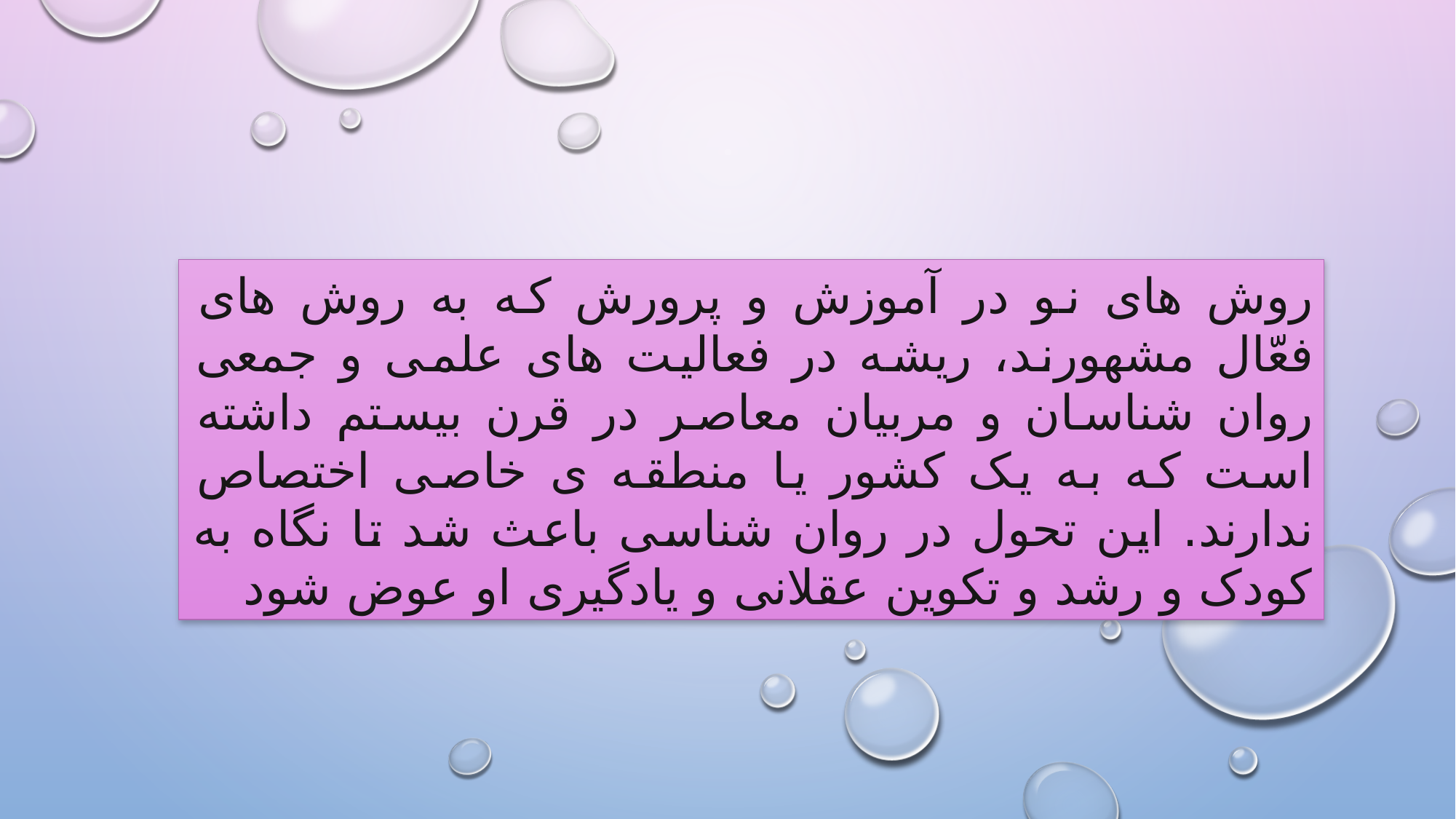

روش های نو در آموزش و پرورش که به روش های فعّال مشهورند، ريشه در فعاليت های علمی و جمعی روان شناسان و مربيان معاصر در قرن بيستم داشته است که به يک کشور يا منطقه ی خاصی اختصاص ندارند. اين تحول در روان شناسی باعث شد تا نگاه به کودک و رشد و تکوين عقلانی و يادگيری او عوض شود